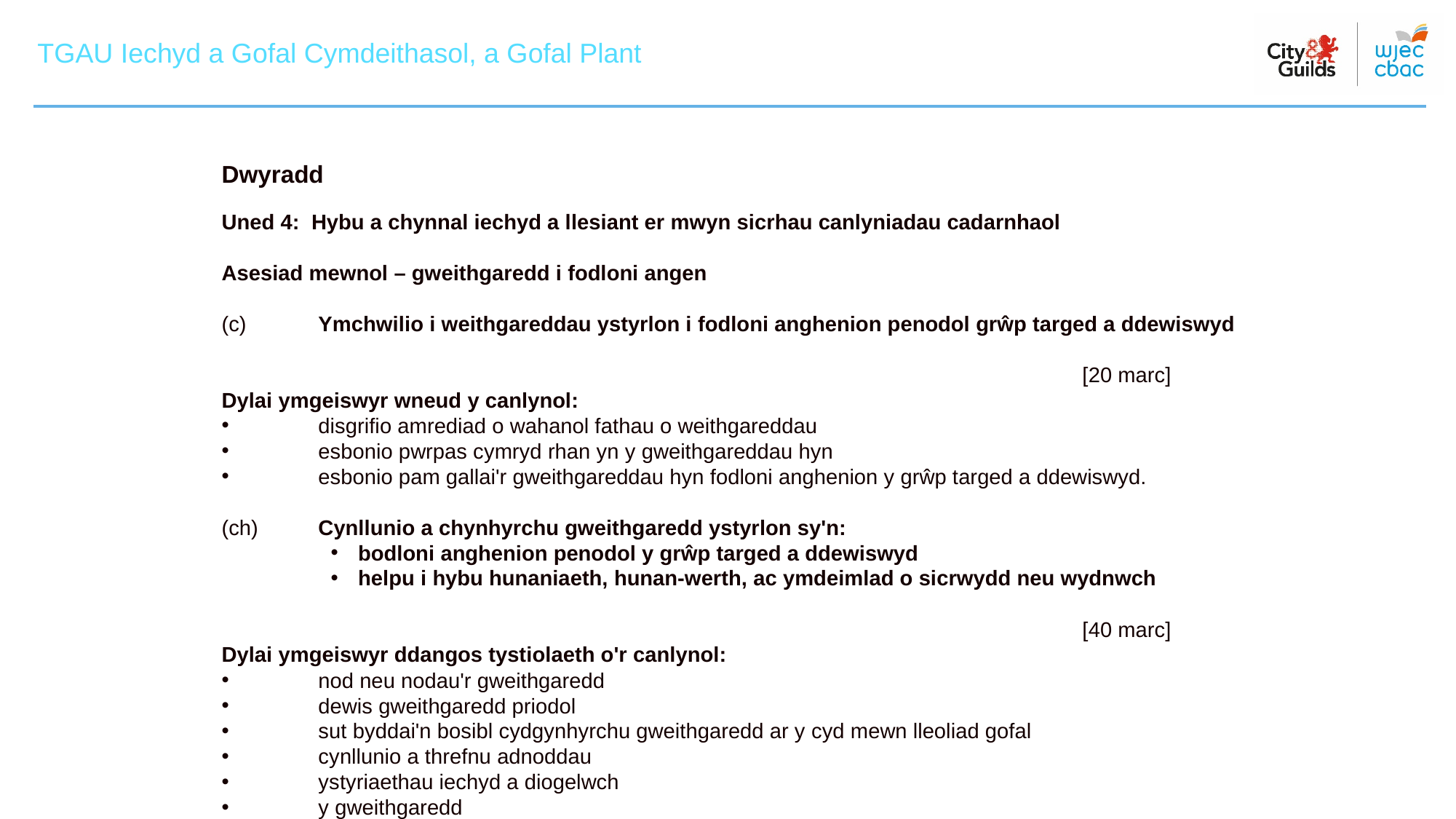

TGAU Iechyd a Gofal Cymdeithasol, a Gofal Plant

TGAU Iechyd a Gofal Cymdeithasol, a Gofal Plant
Dwyradd
Uned 4:  Hybu a chynnal iechyd a llesiant er mwyn sicrhau canlyniadau cadarnhaol

Asesiad mewnol – gweithgaredd i fodloni angen

(c)	Ymchwilio i weithgareddau ystyrlon i fodloni anghenion penodol grŵp targed a ddewiswyd
																[20 marc]
Dylai ymgeiswyr wneud y canlynol:
disgrifio amrediad o wahanol fathau o weithgareddau
esbonio pwrpas cymryd rhan yn y gweithgareddau hyn
esbonio pam gallai'r gweithgareddau hyn fodloni anghenion y grŵp targed a ddewiswyd.

(ch)	Cynllunio a chynhyrchu gweithgaredd ystyrlon sy'n:
bodloni anghenion penodol y grŵp targed a ddewiswyd
helpu i hybu hunaniaeth, hunan-werth, ac ymdeimlad o sicrwydd neu wydnwch
																[40 marc]
Dylai ymgeiswyr ddangos tystiolaeth o'r canlynol:
nod neu nodau'r gweithgaredd
dewis gweithgaredd priodol
sut byddai'n bosibl cydgynhyrchu gweithgaredd ar y cyd mewn lleoliad gofal
cynllunio a threfnu adnoddau
ystyriaethau iechyd a diogelwch
y gweithgaredd
casglu adborth am y gweithgaredd